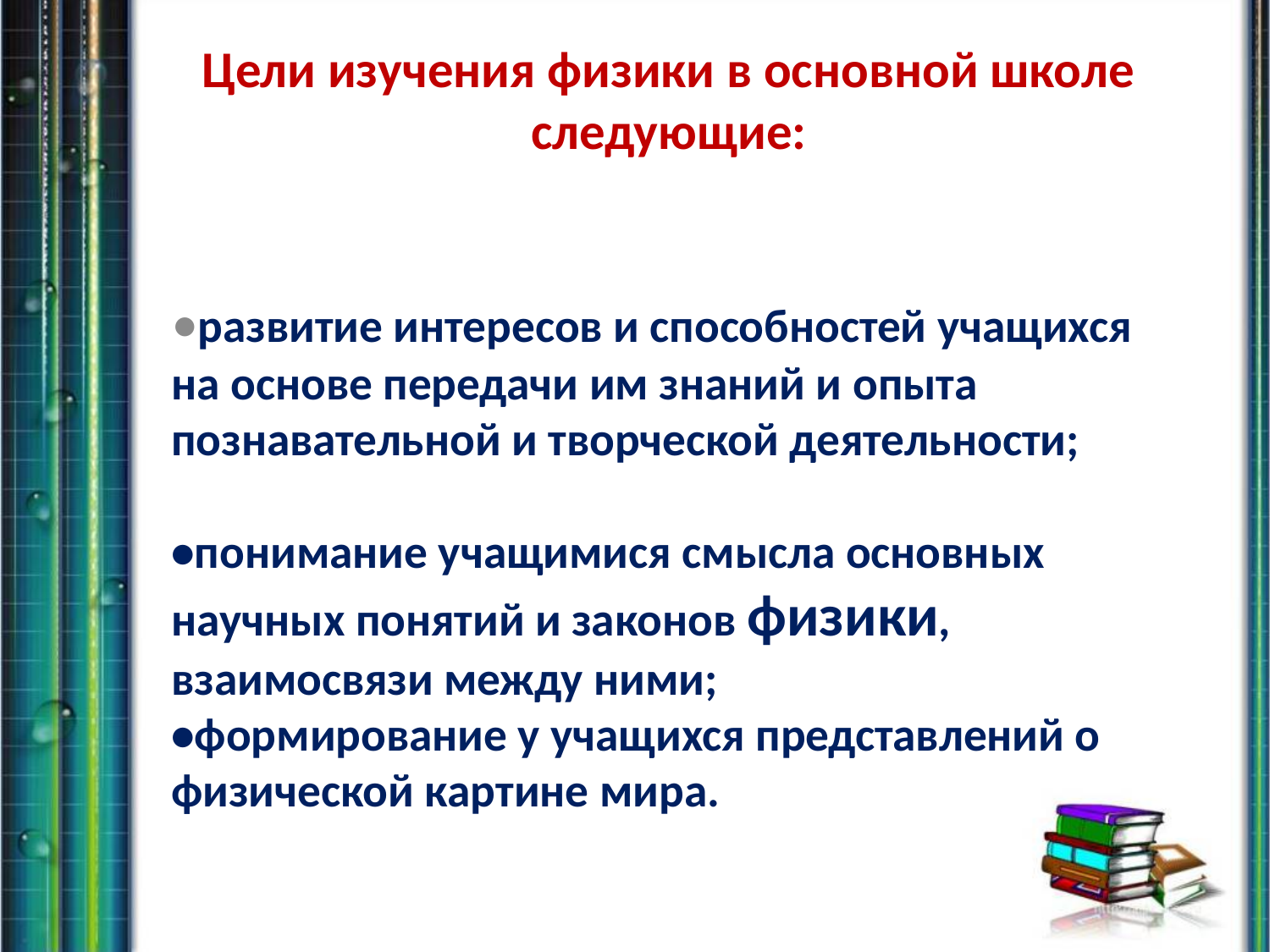

# Цели изучения физики в основной школе следующие:
•развитие интересов и способностей учащихся на основе передачи им знаний и опыта познавательной и творческой деятельности;
•понимание учащимися смысла основных научных понятий и законов физики, взаимосвязи между ними;
•формирование у учащихся представлений о физической картине мира.